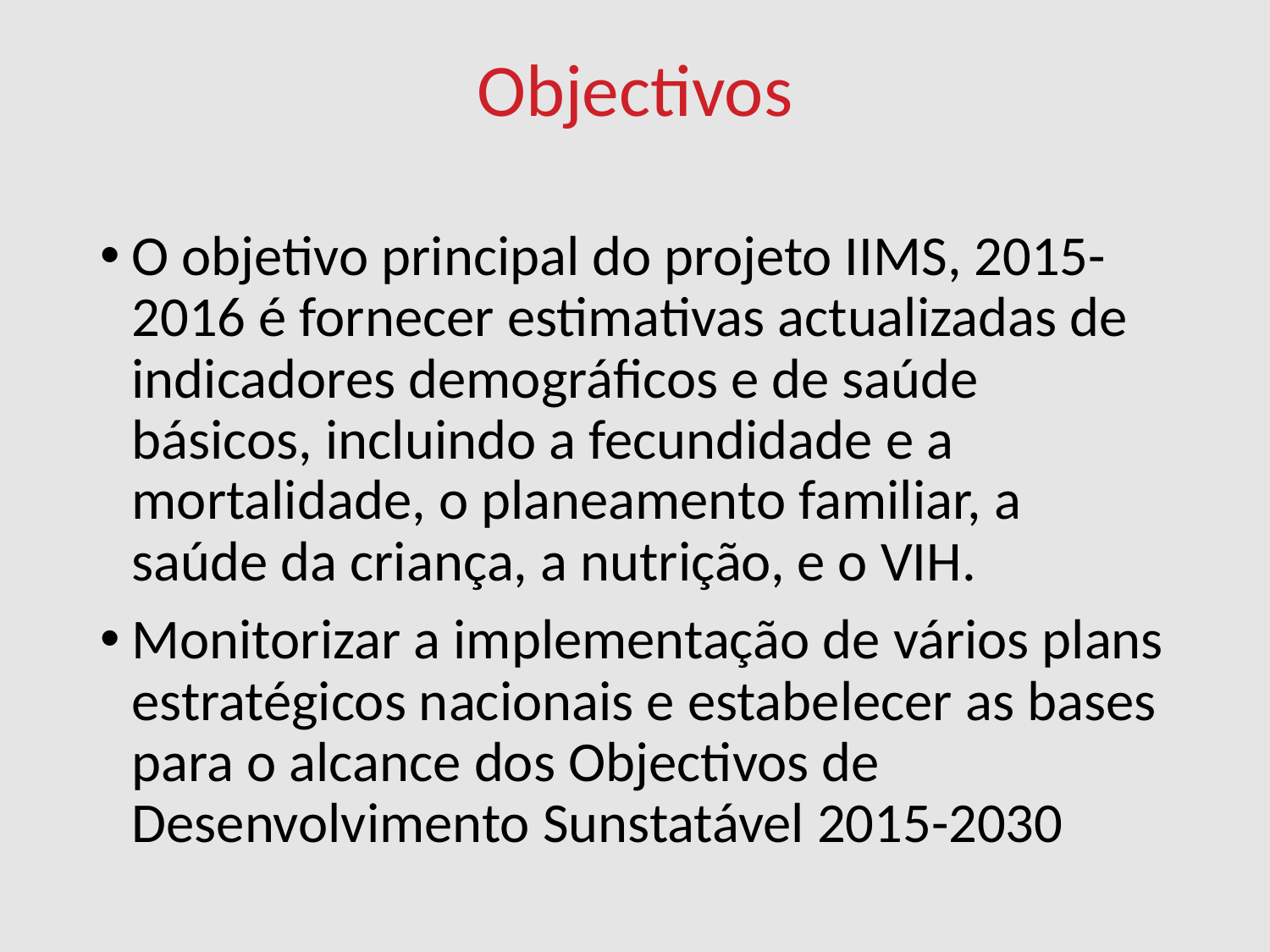

# Objectivos
O objetivo principal do projeto IIMS, 2015-2016 é fornecer estimativas actualizadas de indicadores demográficos e de saúde básicos, incluindo a fecundidade e a mortalidade, o planeamento familiar, a saúde da criança, a nutrição, e o VIH.
Monitorizar a implementação de vários plans estratégicos nacionais e estabelecer as bases para o alcance dos Objectivos de Desenvolvimento Sunstatável 2015-2030